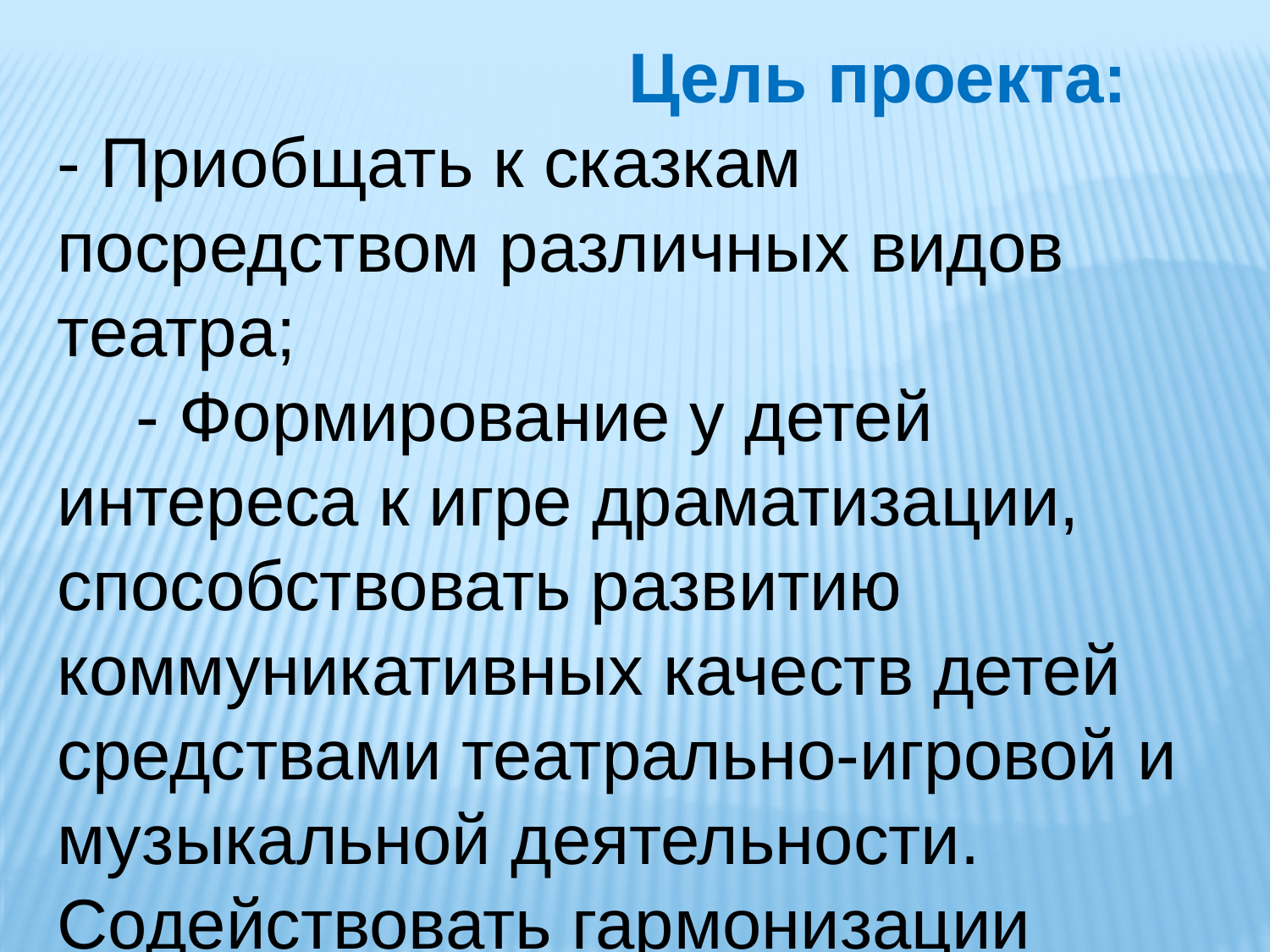

Цель проекта:
- Приобщать к сказкам посредством различных видов театра;
    - Формирование у детей интереса к игре драматизации, способствовать развитию коммуникативных качеств детей  средствами театрально-игровой и музыкальной деятельности. Содействовать гармонизации отношений между детьми и взрослыми.